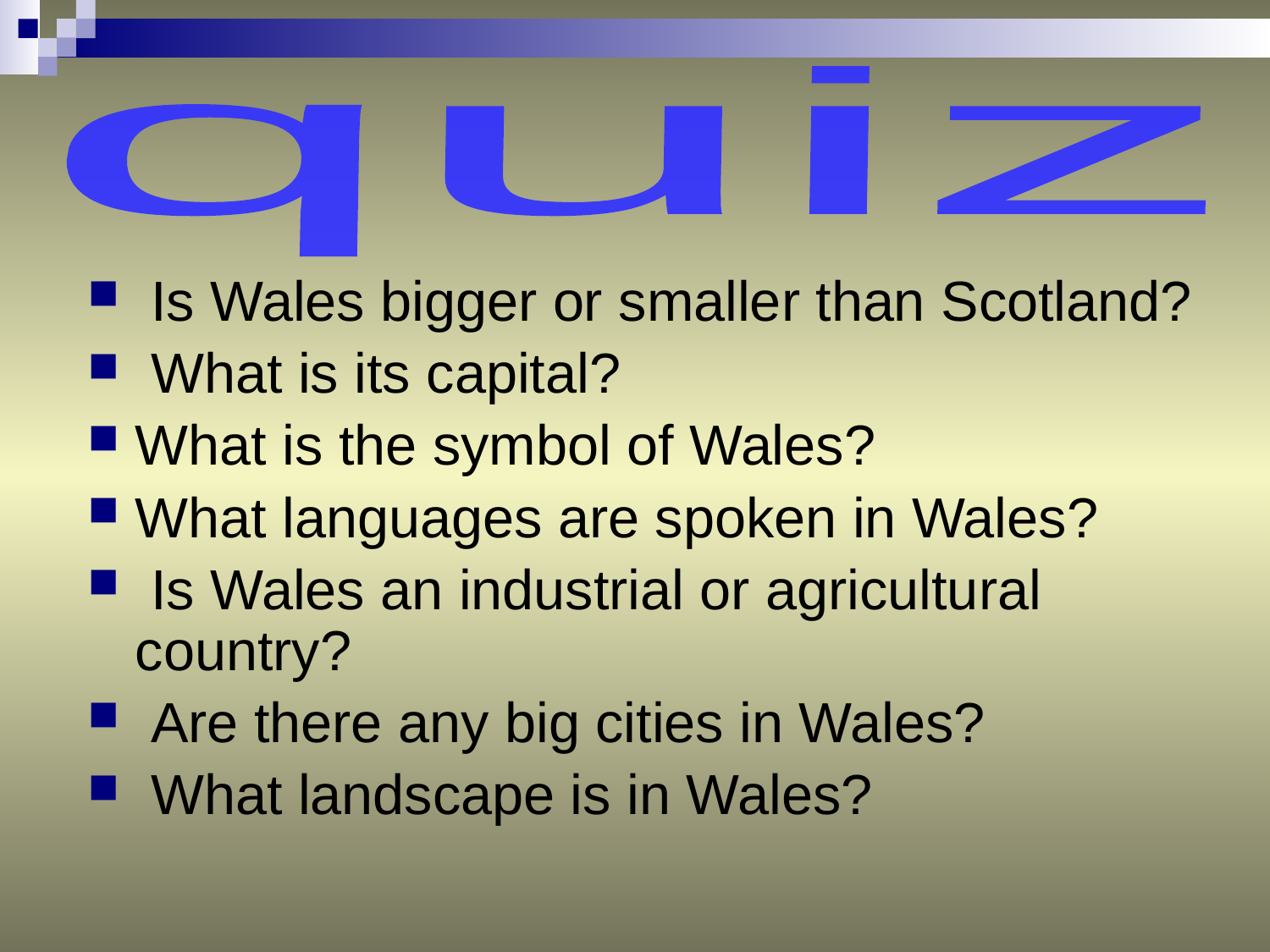

quiz
 Is Wales bigger or smaller than Scotland?
 What is its capital?
What is the symbol of Wales?
What languages are spoken in Wales?
 Is Wales an industrial or agricultural country?
 Are there any big cities in Wales?
 What landscape is in Wales?